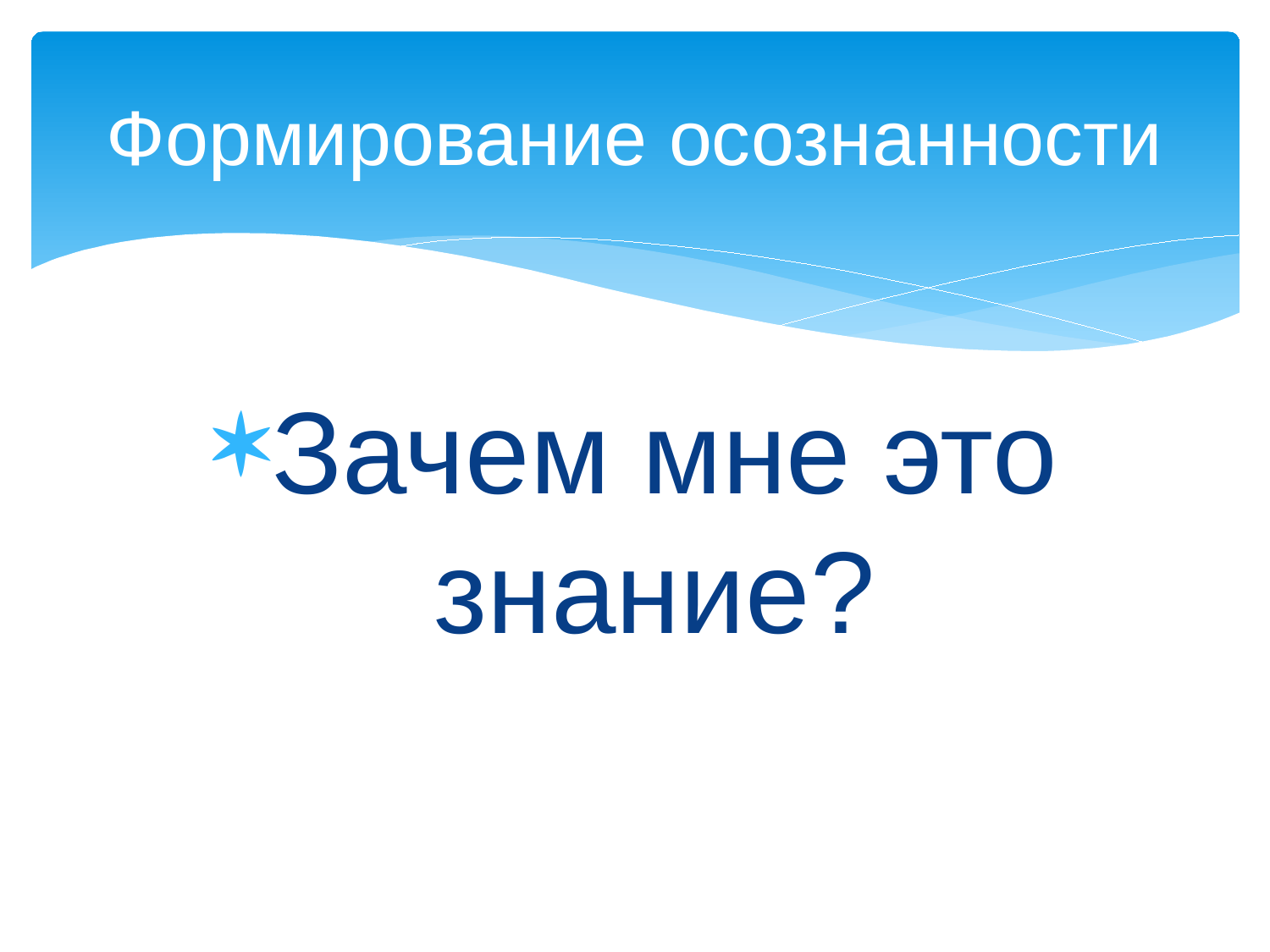

# Формирование осознанности
Зачем мне это знание?